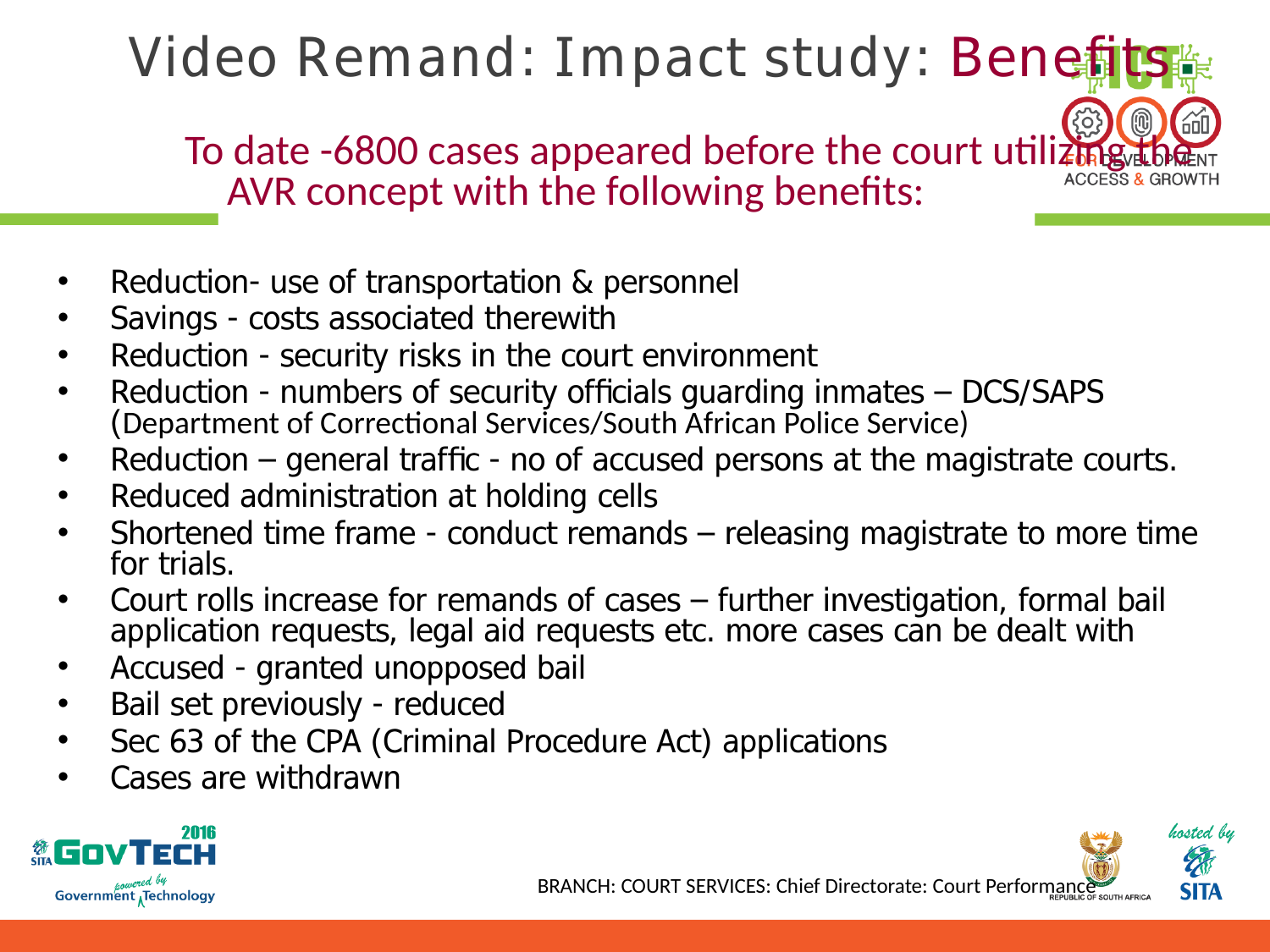

# Video Remand: Impact study: Benefits
To date -6800 cases appeared before the court utilizing the AVR concept with the following benefits:

Reduction- use of transportation & personnel
Savings - costs associated therewith
Reduction - security risks in the court environment
Reduction - numbers of security officials guarding inmates – DCS/SAPS (Department of Correctional Services/South African Police Service)
Reduction – general traffic - no of accused persons at the magistrate courts.
Reduced administration at holding cells
Shortened time frame - conduct remands – releasing magistrate to more time for trials.
Court rolls increase for remands of cases – further investigation, formal bail application requests, legal aid requests etc. more cases can be dealt with
Accused - granted unopposed bail
Bail set previously - reduced
Sec 63 of the CPA (Criminal Procedure Act) applications
Cases are withdrawn
BRANCH: COURT SERVICES: Chief Directorate: Court Performance